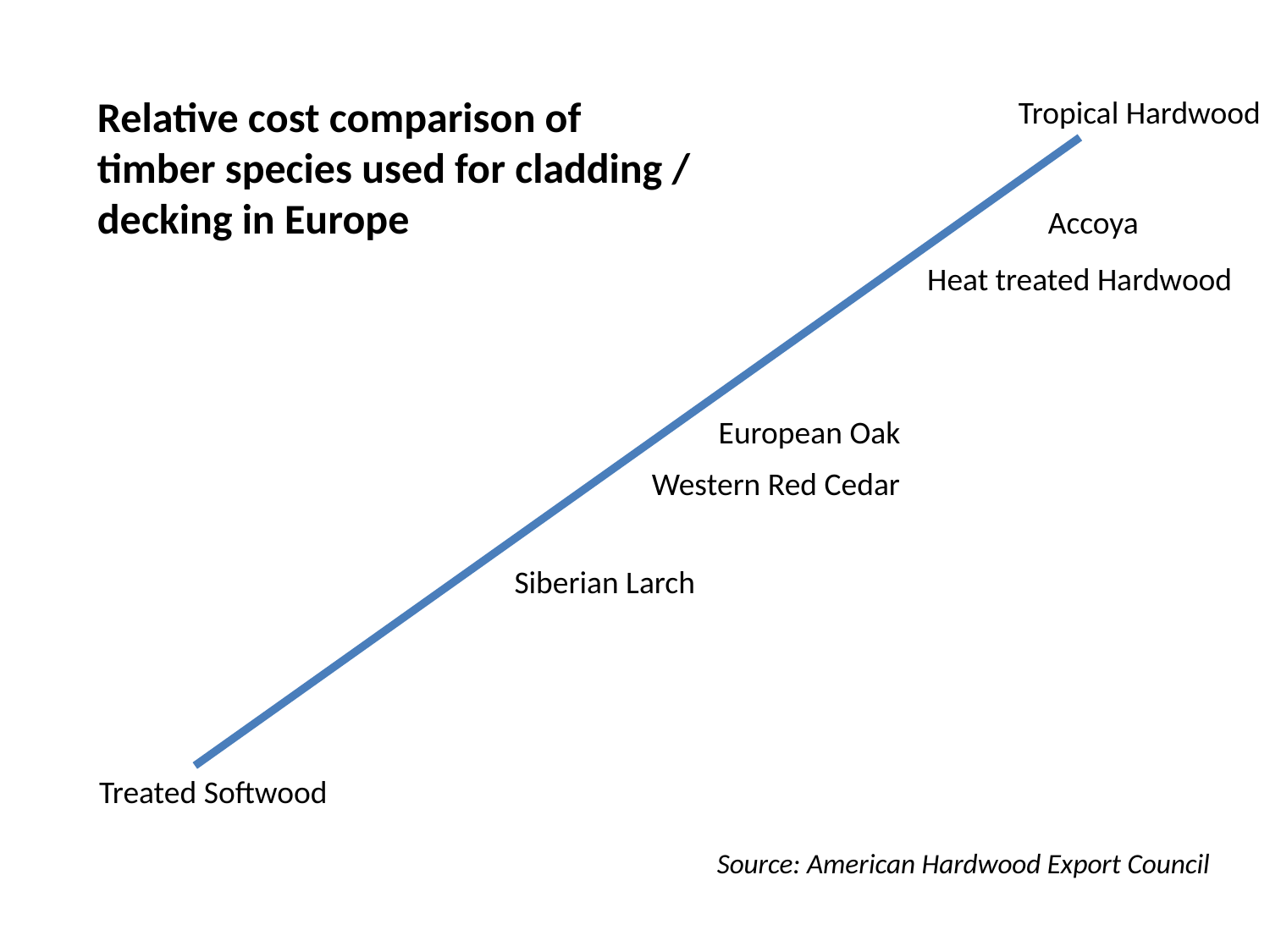

Relative cost comparison of timber species used for cladding / decking in Europe
Tropical Hardwood

Accoya
Heat treated Hardwood
European Oak
Western Red Cedar
Siberian Larch
Treated Softwood
# Source: American Hardwood Export Council